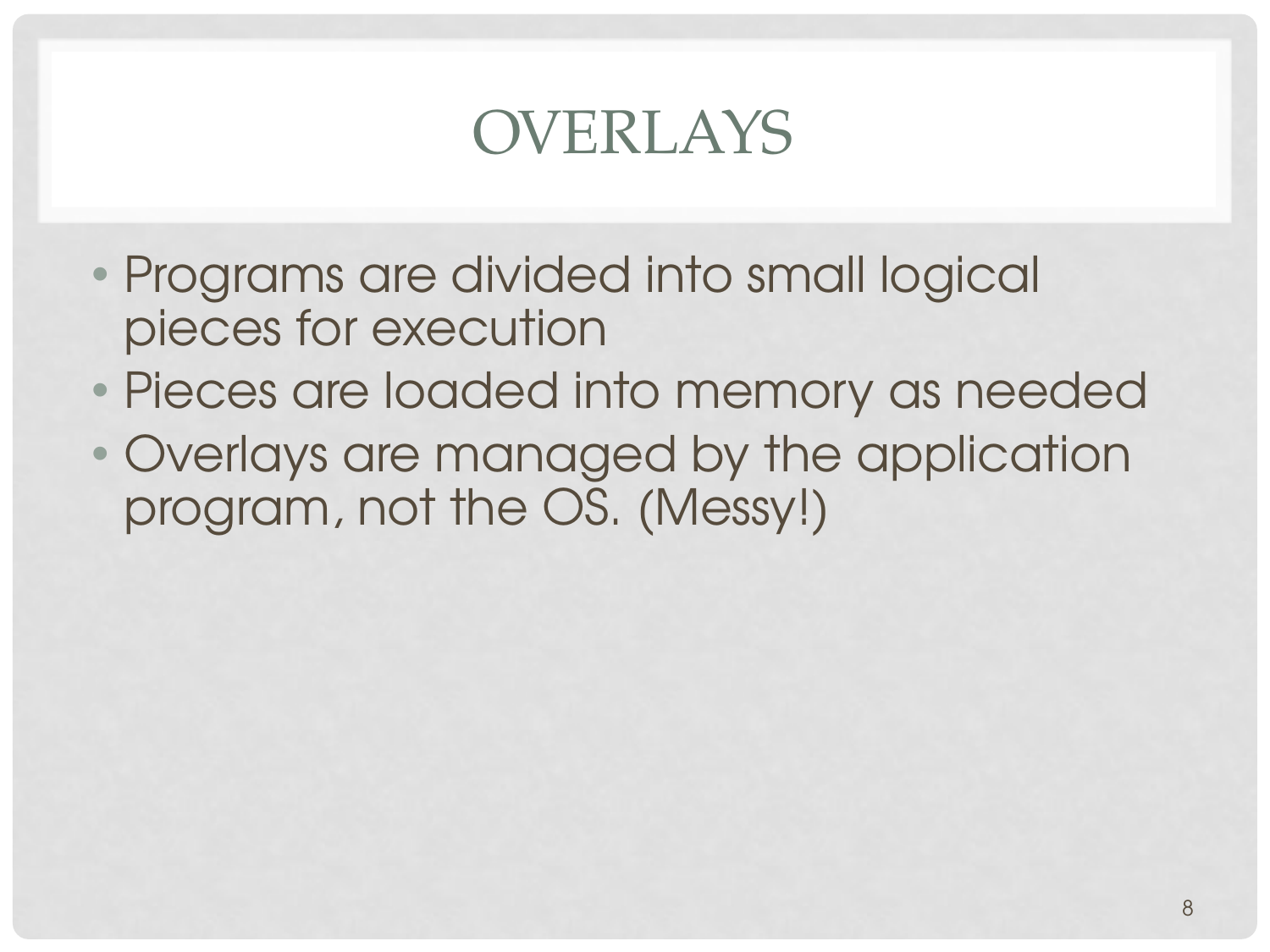

# Overlays
Programs are divided into small logical pieces for execution
Pieces are loaded into memory as needed
Overlays are managed by the application program, not the OS. (Messy!)
8